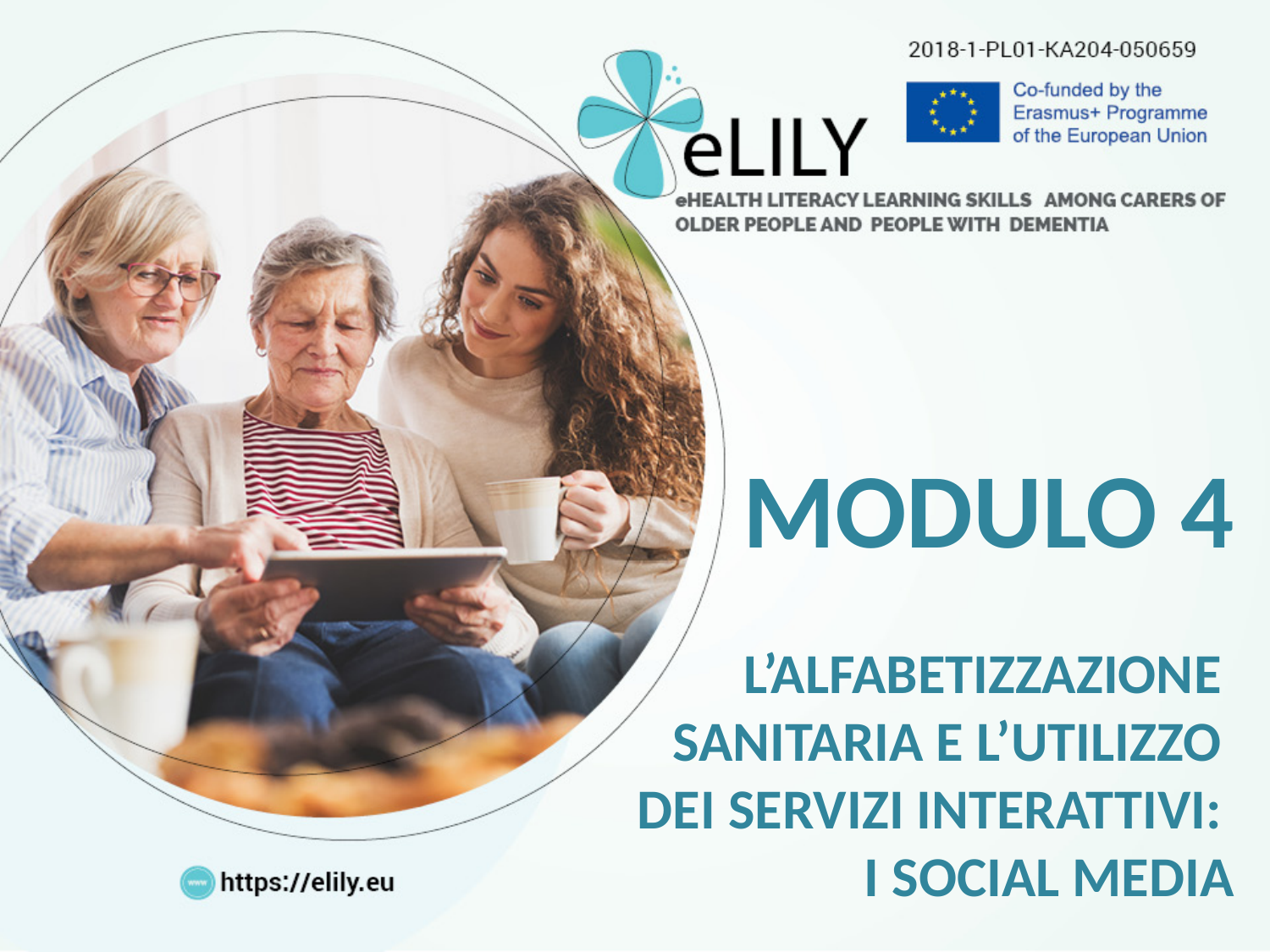

MODULO 4
L’ALFABETIZZAZIONE
SANITARIA E L’UTILIZZO
DEI SERVIZI INTERATTIVI:
I SOCIAL MEDIA